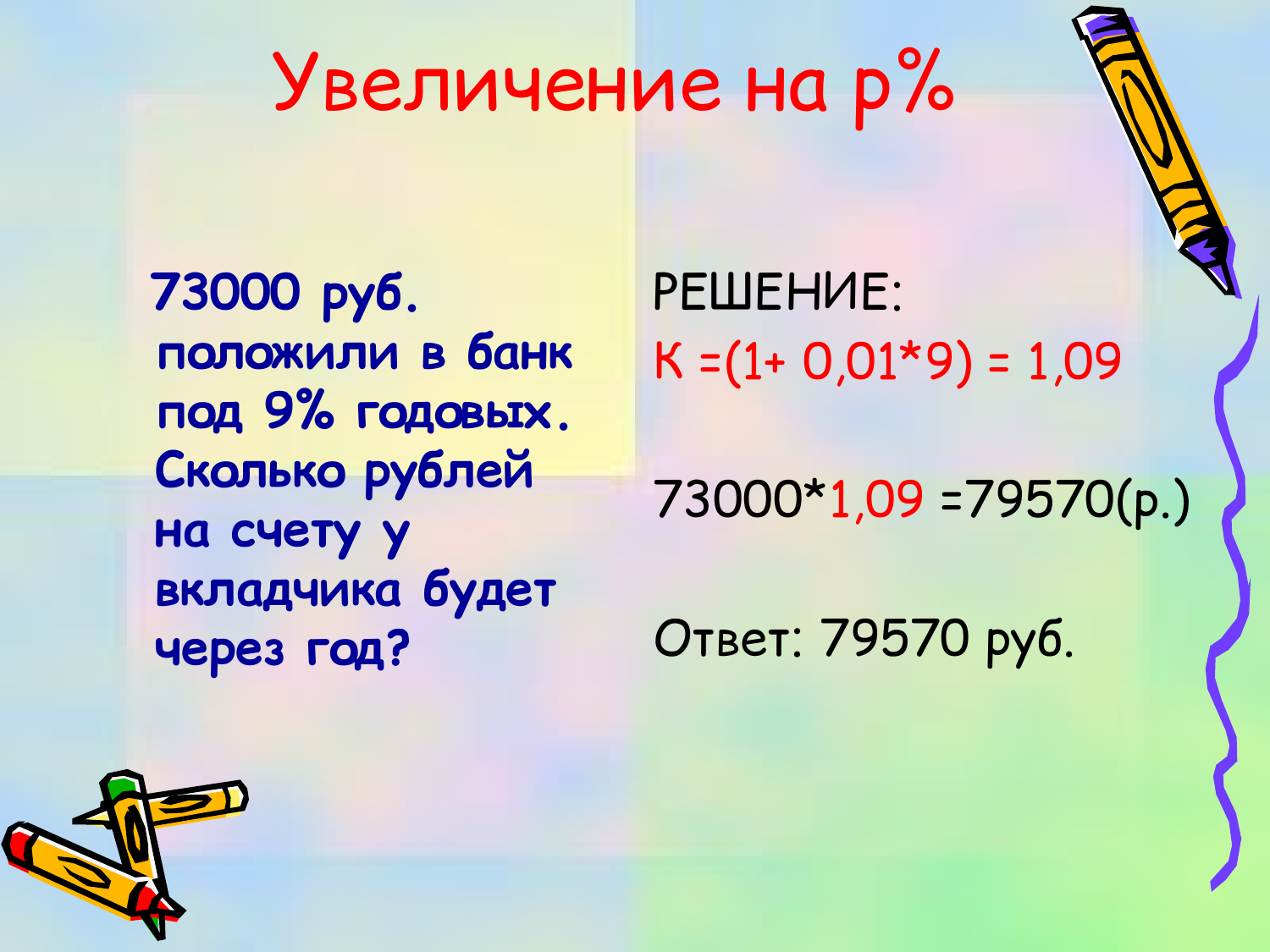

#
Увеличение на р%
  73000 руб. положили в банк под 9% годовых. Сколько рублей на счету у вкладчика будет через год?
РЕШЕНИЕ:
К =(1+ 0,01*9) = 1,09

73000*1,09 =79570(р.)

Ответ: 79570 руб.